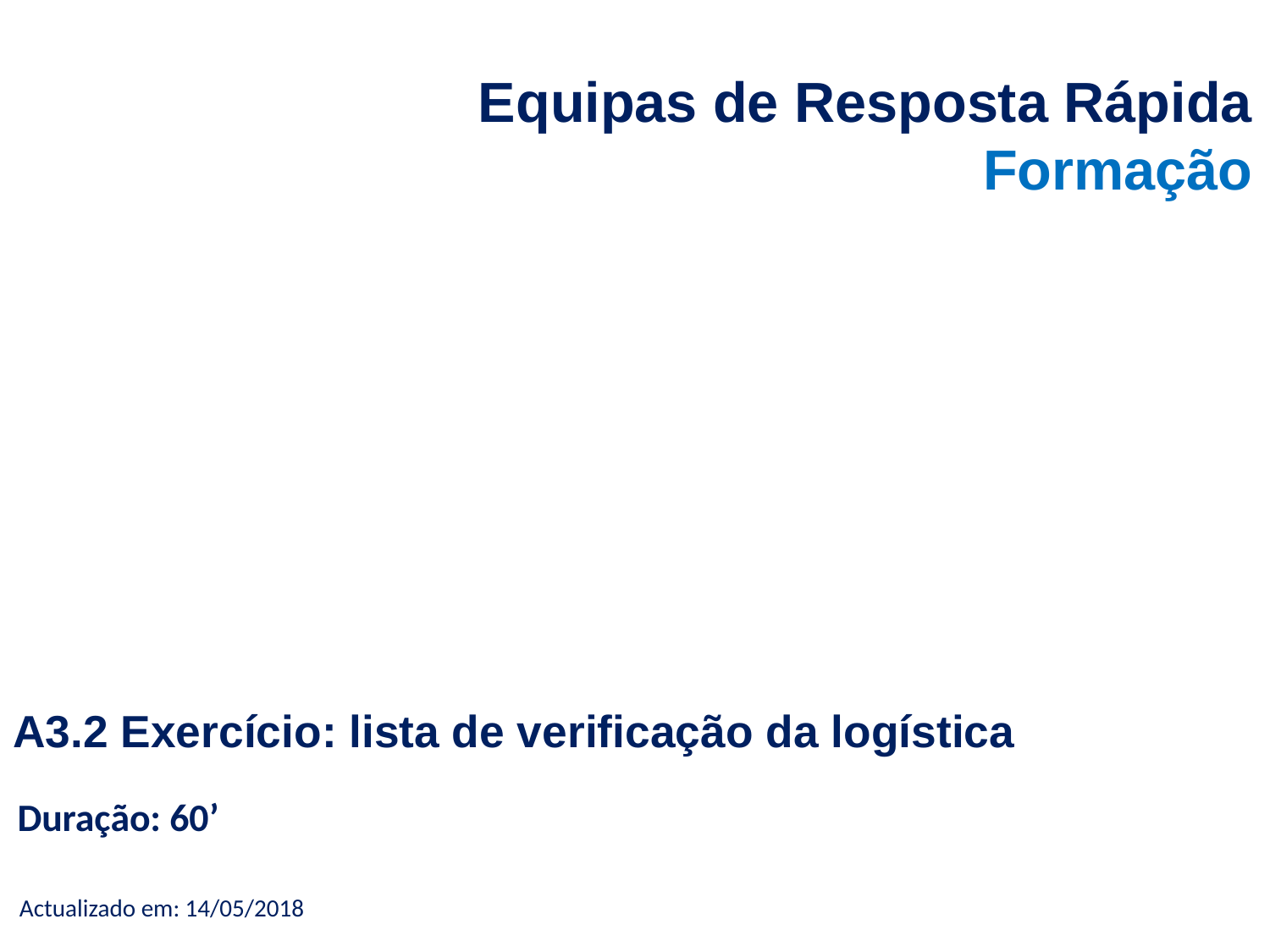

# Equipas de Resposta Rápida Formação
A3.2 Exercício: lista de verificação da logística
Duração: 60’
Actualizado em: 14/05/2018